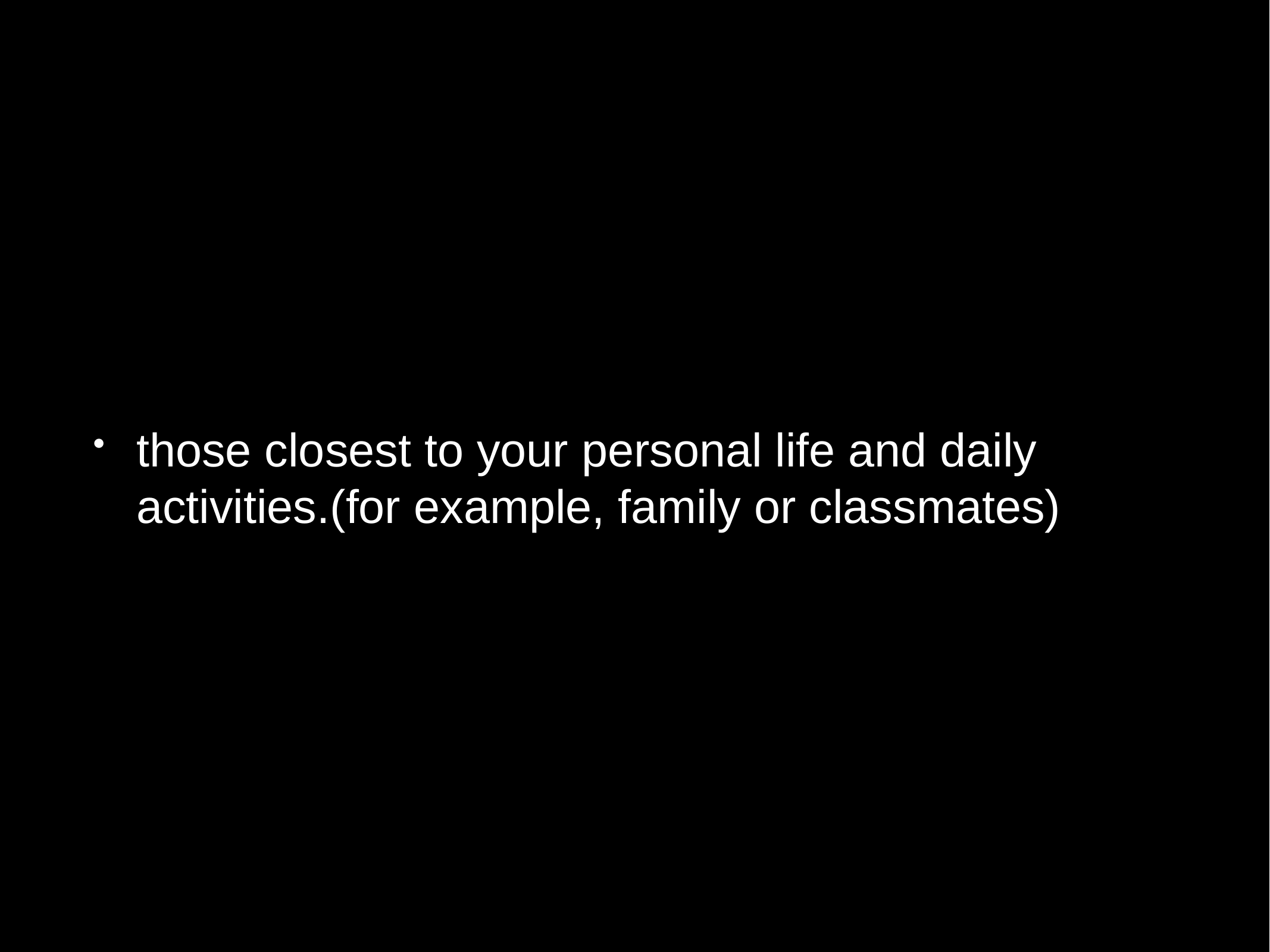

those closest to your personal life and daily activities.(for example, family or classmates)